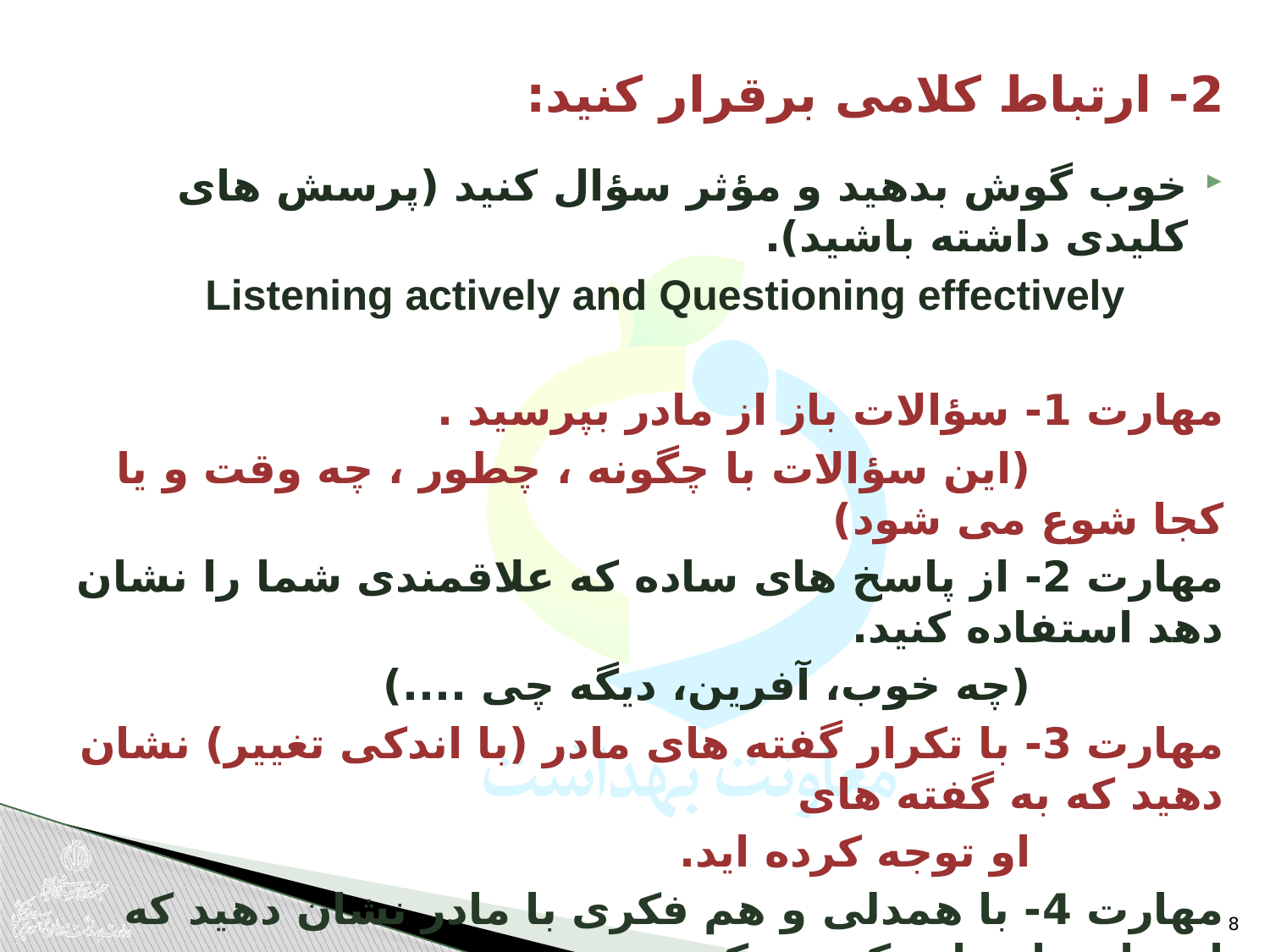

2- ارتباط کلامی برقرار کنید:

خوب گوش بدهید و مؤثر سؤال کنید (پرسش های کلیدی داشته باشید).
Listening actively and Questioning effectively

مهارت 1- سؤالات باز از مادر بپرسید .
             (این سؤالات با چگونه ، چطور ، چه وقت و یا کجا شوع می شود)
مهارت 2- از پاسخ های ساده که علاقمندی شما را نشان دهد استفاده کنید.
             (چه خوب، آفرین، دیگه چی ....)
مهارت 3- با تکرار گفته های مادر (با اندکی تغییر) نشان دهید که به گفته های
             او توجه کرده اید.
مهارت 4- با همدلی و هم فکری با مادر نشان دهید که احساس او را درک می کنید .
مهارت 5- از به کار بردن کلماتی که نشانگر قضاوت و انتقاد است بپرهیزید .

8